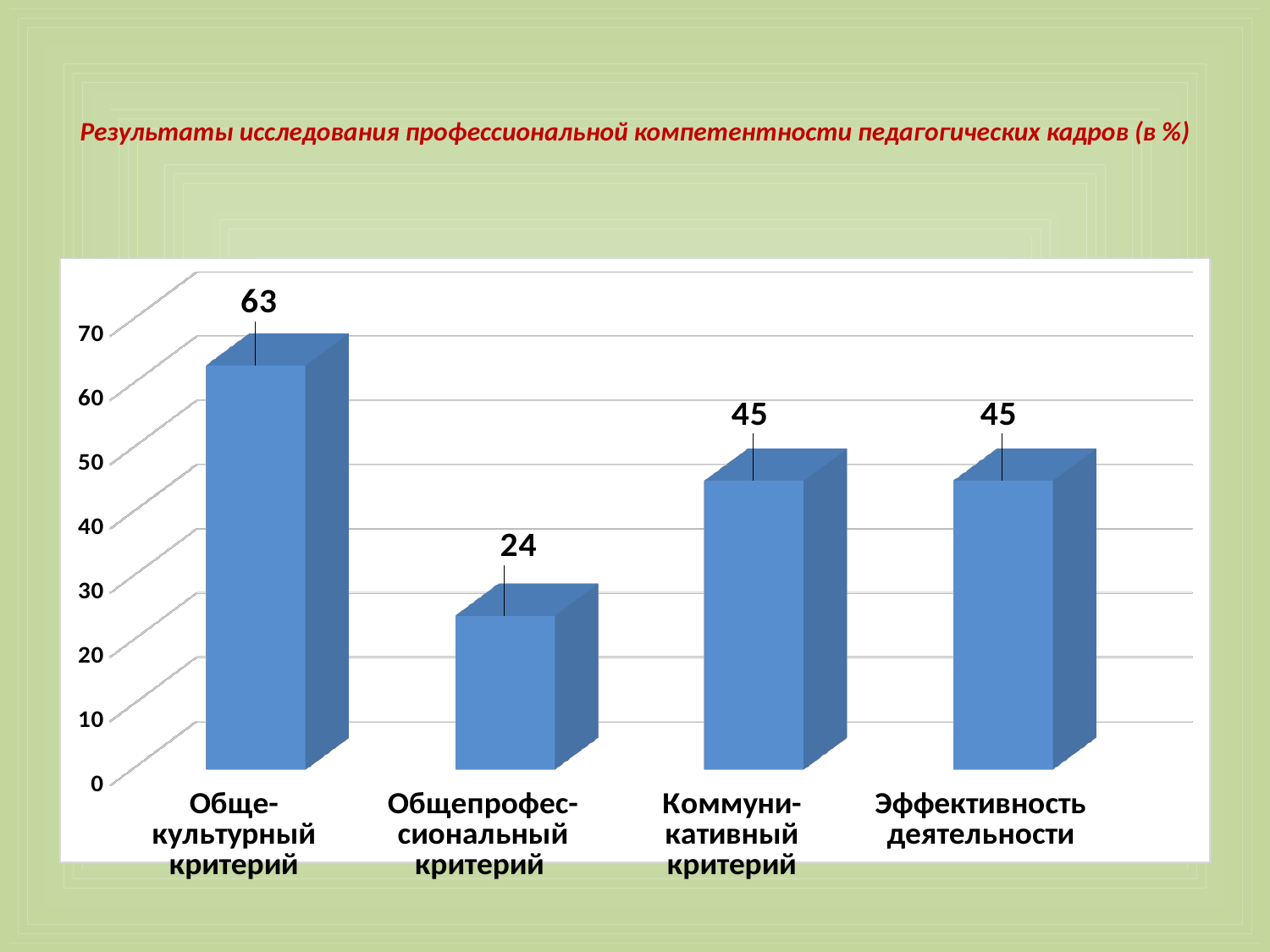

# Результаты исследования профессиональной компетентности педагогических кадров (в %)

[unsupported chart]